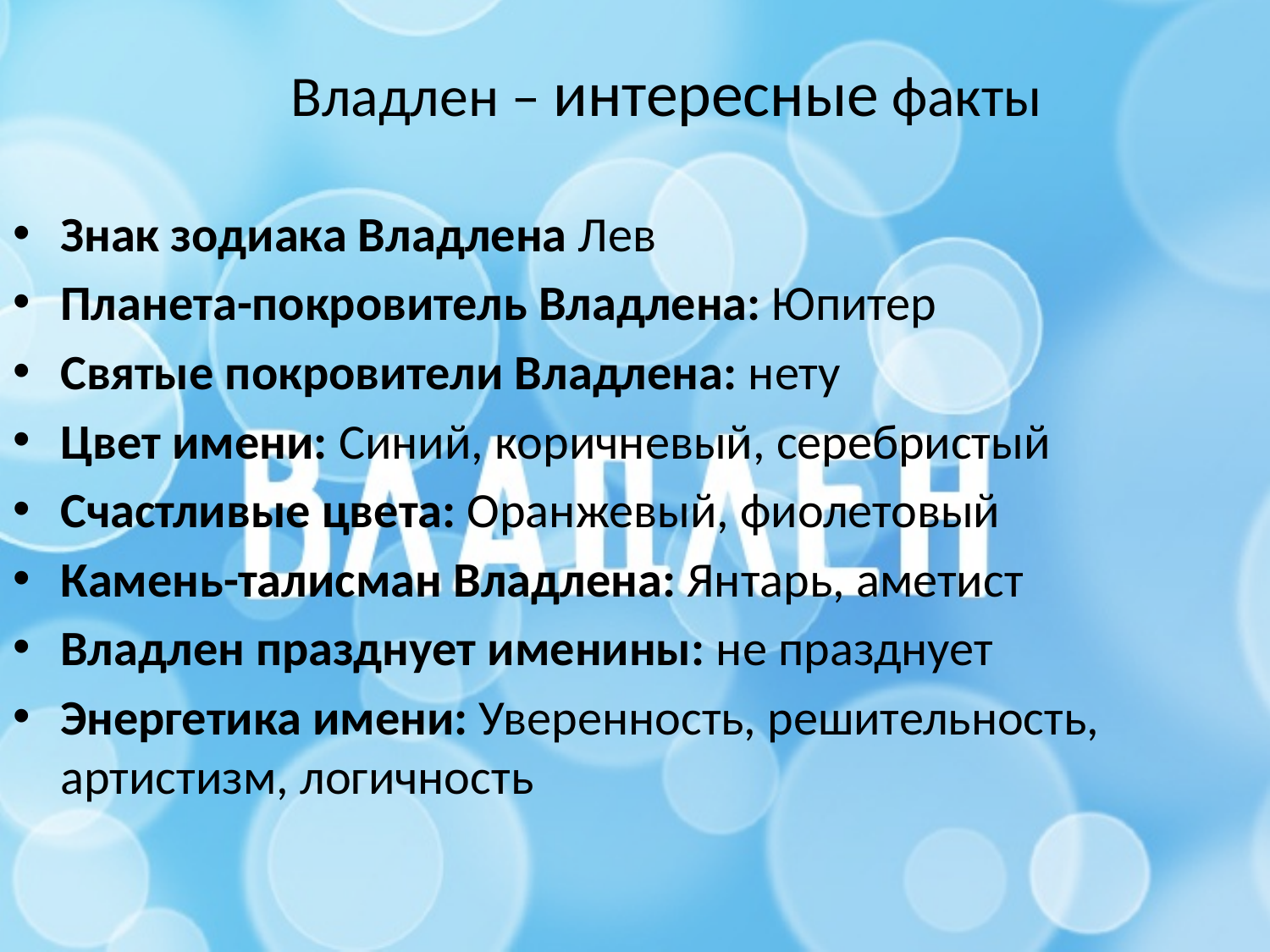

# Владлен – интересные факты
Знак зодиака Владлена Лев
Планета-покровитель Владлена: Юпитер
Святые покровители Владлена: нету
Цвет имени: Синий, коричневый, серебристый
Счастливые цвета: Оранжевый, фиолетовый
Камень-талисман Владлена: Янтарь, аметист
Владлен празднует именины: не празднует
Энергетика имени: Уверенность, решительность, артистизм, логичность